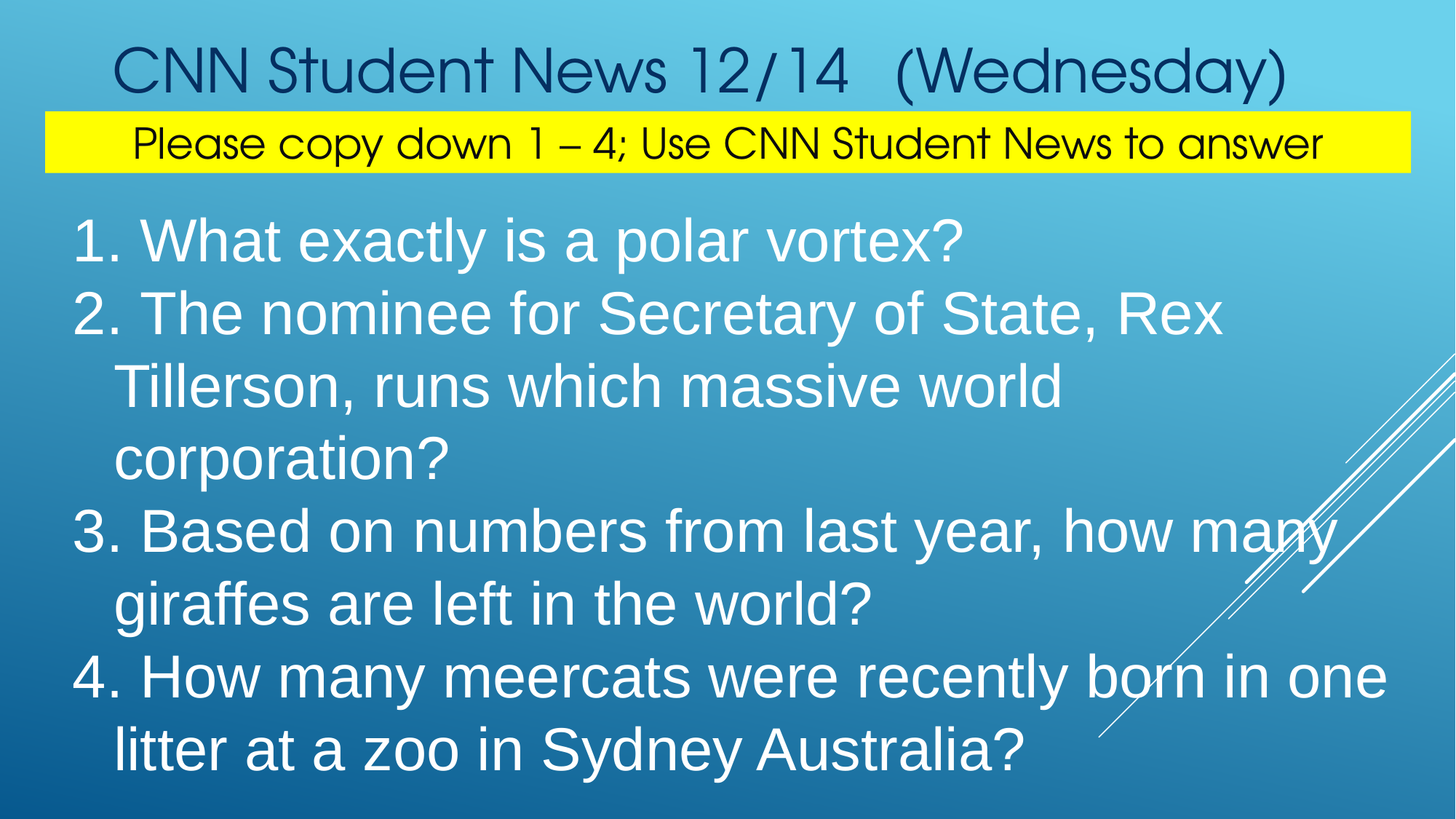

CNN Student News 12/14	 (Wednesday)
Please copy down 1 – 4; Use CNN Student News to answer
 What exactly is a polar vortex?
 The nominee for Secretary of State, Rex Tillerson, runs which massive world corporation?
 Based on numbers from last year, how many giraffes are left in the world?
 How many meercats were recently born in one litter at a zoo in Sydney Australia?